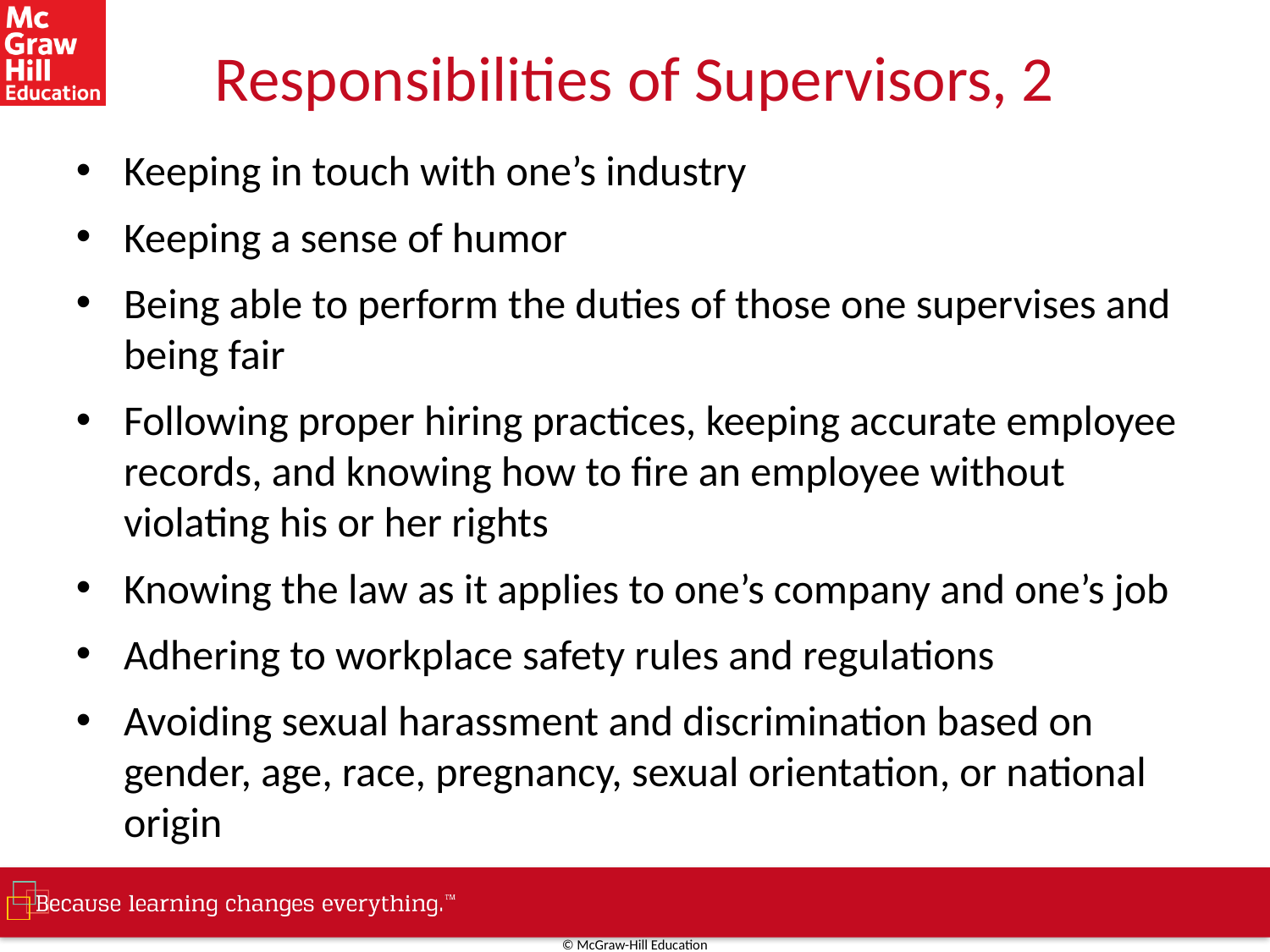

# Responsibilities of Supervisors, 2
Keeping in touch with one’s industry
Keeping a sense of humor
Being able to perform the duties of those one supervises and being fair
Following proper hiring practices, keeping accurate employee records, and knowing how to fire an employee without violating his or her rights
Knowing the law as it applies to one’s company and one’s job
Adhering to workplace safety rules and regulations
Avoiding sexual harassment and discrimination based on gender, age, race, pregnancy, sexual orientation, or national origin